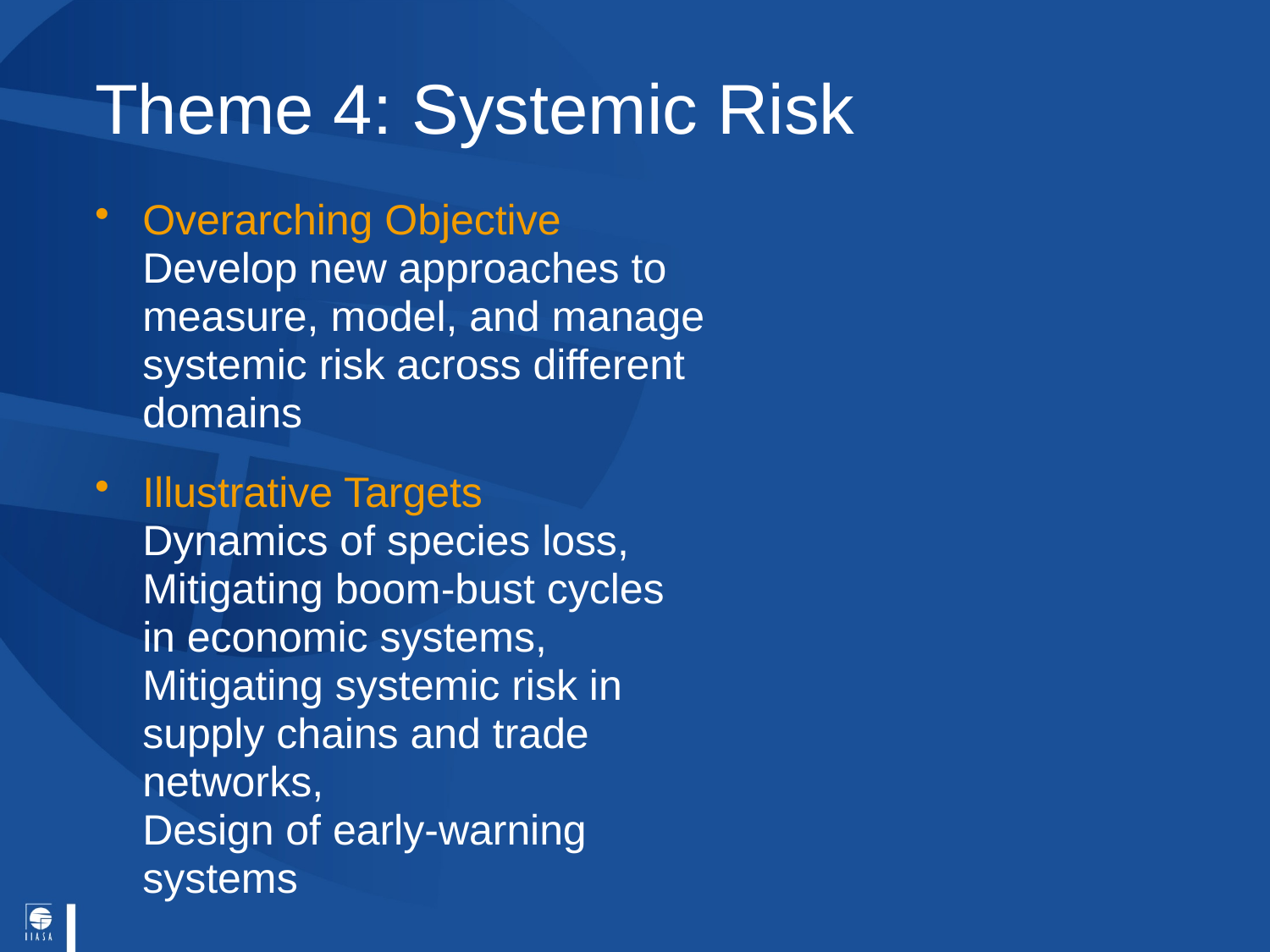

# Theme 4: Systemic Risk
Overarching Objective Develop new approaches to measure, model, and manage systemic risk across different domains
Illustrative Targets
Dynamics of species loss,
Mitigating boom-bust cycles in economic systems, Mitigating systemic risk in supply chains and trade networks,
Design of early-warning systems